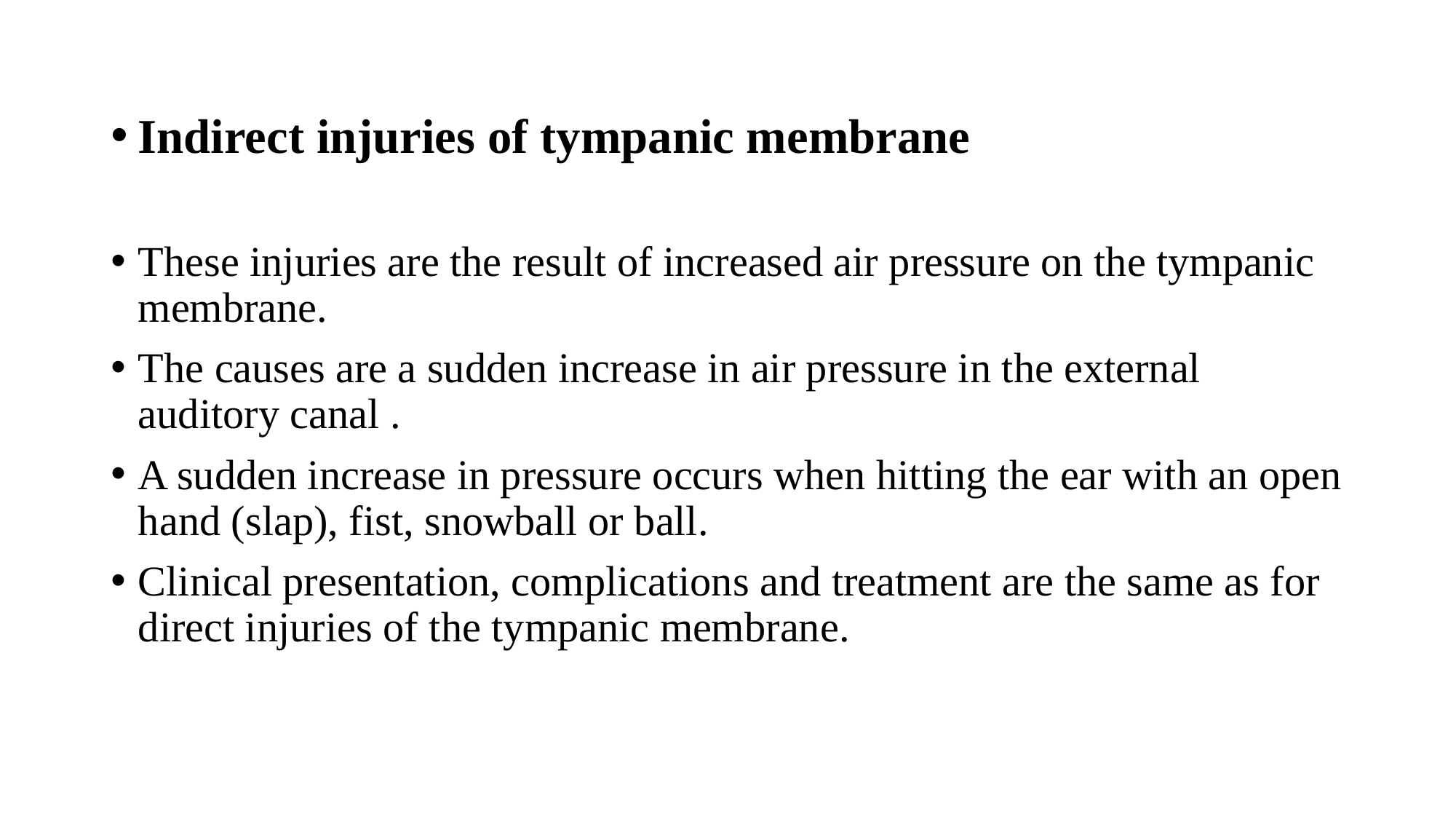

Indirect injuries of tympanic membrane

These injuries are the result of increased air pressure on the tympanic membrane.
The causes are a sudden increase in air pressure in the external auditory canal .
A sudden increase in pressure occurs when hitting the ear with an open hand (slap), fist, snowball or ball.
Clinical presentation, complications and treatment are the same as for direct injuries of the tympanic membrane.